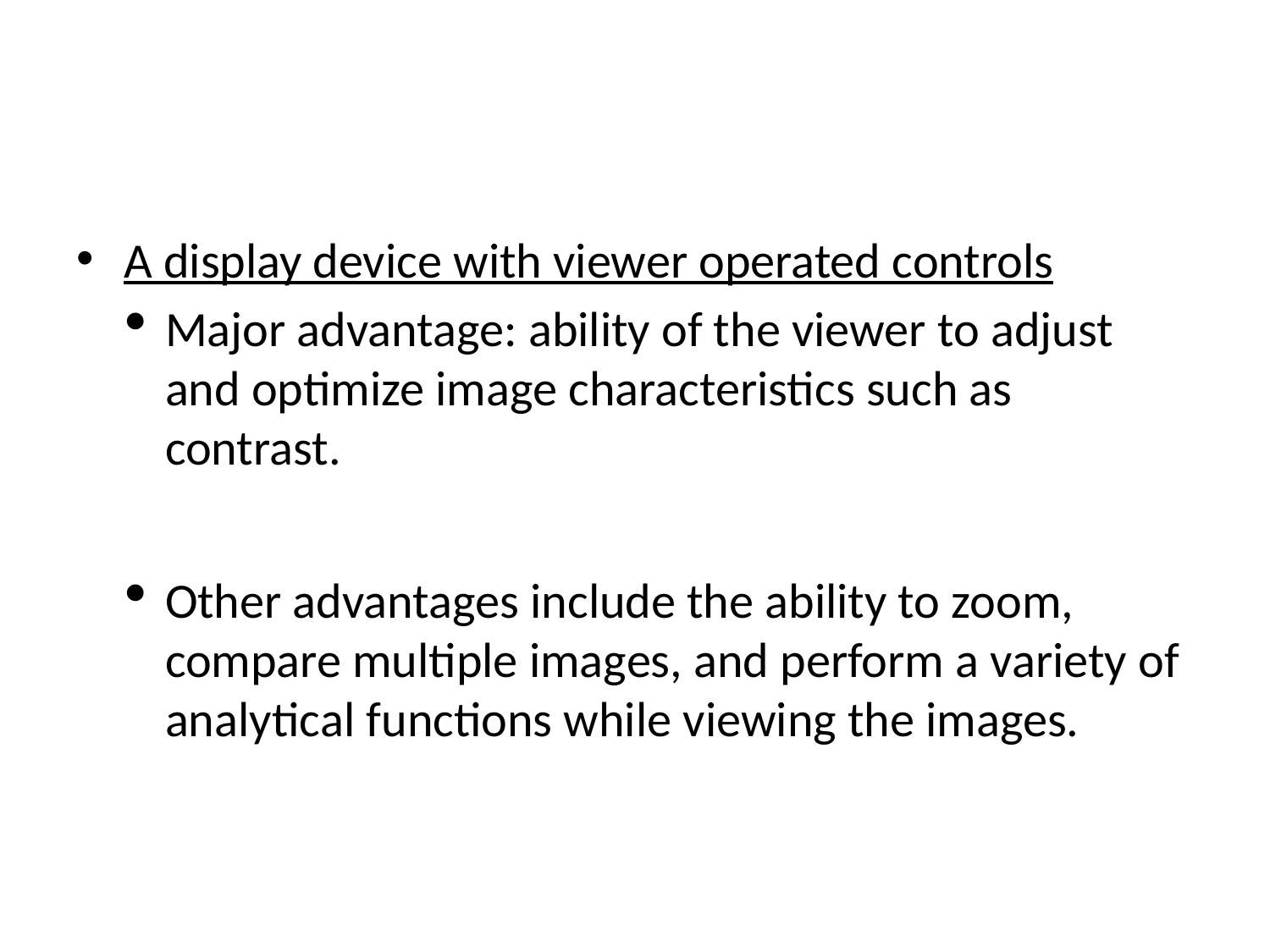

#
A display device with viewer operated controls
Major advantage: ability of the viewer to adjust and optimize image characteristics such as contrast.

Other advantages include the ability to zoom, compare multiple images, and perform a variety of analytical functions while viewing the images.